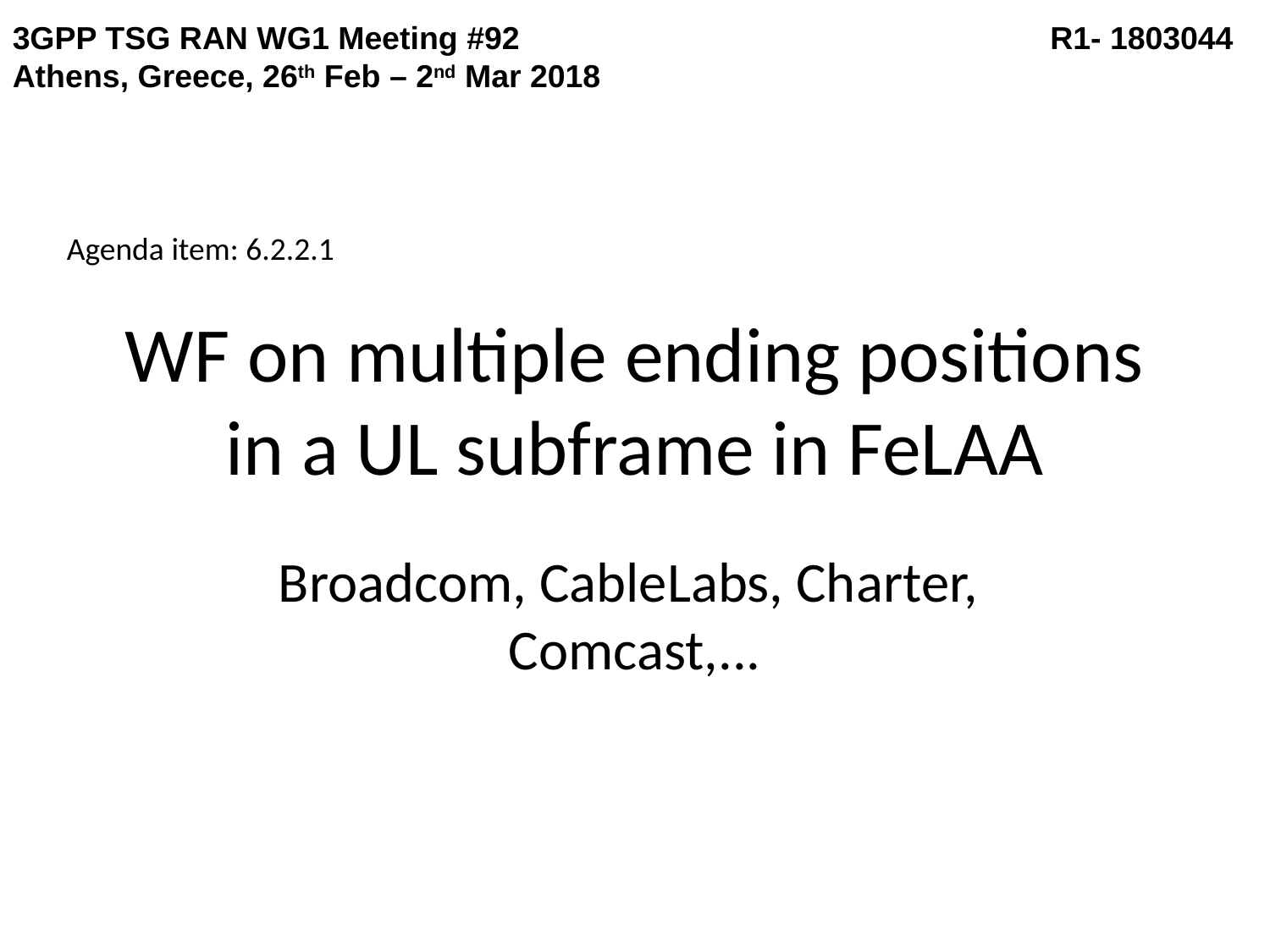

3GPP TSG RAN WG1 Meeting #92	R1- 1803044
Athens, Greece, 26th Feb – 2nd Mar 2018
Agenda item: 6.2.2.1
# WF on multiple ending positions in a UL subframe in FeLAA
Broadcom, CableLabs, Charter,  Comcast,...